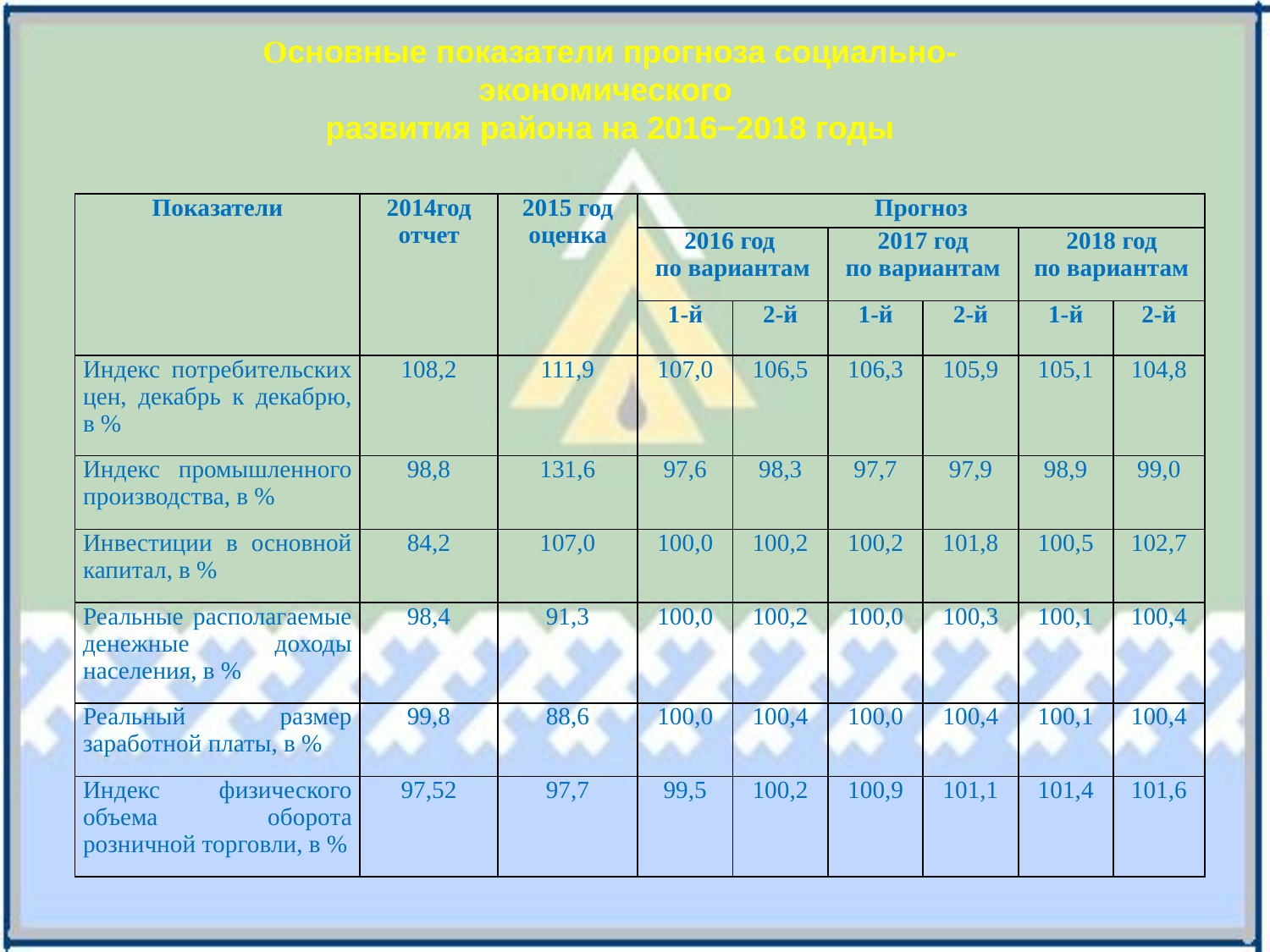

Основные показатели прогноза социально-экономического
развития района на 2016−2018 годы

| Показатели | 2014год отчет | 2015 год оценка | Прогноз |  |  |  |  |  |
| --- | --- | --- | --- | --- | --- | --- | --- | --- |
|  |  |  | 2016 год по вариантам |  | 2017 год по вариантам |  | 2018 год по вариантам |  |
|  |  |  | 1-й | 2-й | 1-й | 2-й | 1-й | 2-й |
| Индекс потребительских цен, декабрь к декабрю, в % | 108,2 | 111,9 | 107,0 | 106,5 | 106,3 | 105,9 | 105,1 | 104,8 |
| Индекс промышленного производства, в % | 98,8 | 131,6 | 97,6 | 98,3 | 97,7 | 97,9 | 98,9 | 99,0 |
| Инвестиции в основной капитал, в % | 84,2 | 107,0 | 100,0 | 100,2 | 100,2 | 101,8 | 100,5 | 102,7 |
| Реальные располагаемые денежные доходы населения, в % | 98,4 | 91,3 | 100,0 | 100,2 | 100,0 | 100,3 | 100,1 | 100,4 |
| Реальный размер заработной платы, в % | 99,8 | 88,6 | 100,0 | 100,4 | 100,0 | 100,4 | 100,1 | 100,4 |
| Индекс физического объема оборота розничной торговли, в % | 97,52 | 97,7 | 99,5 | 100,2 | 100,9 | 101,1 | 101,4 | 101,6 |